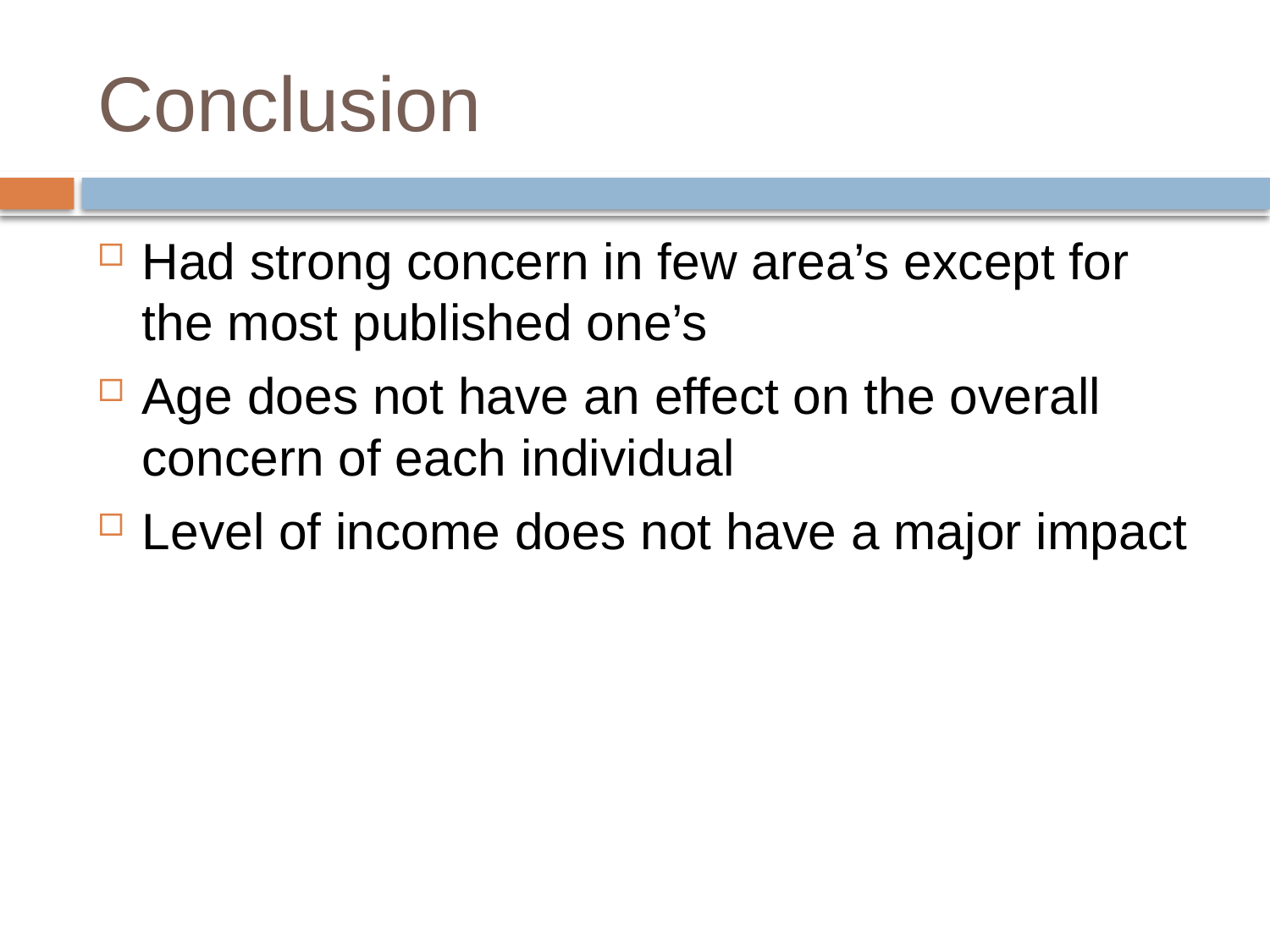

# Conclusion
Had strong concern in few area’s except for the most published one’s
Age does not have an effect on the overall concern of each individual
Level of income does not have a major impact